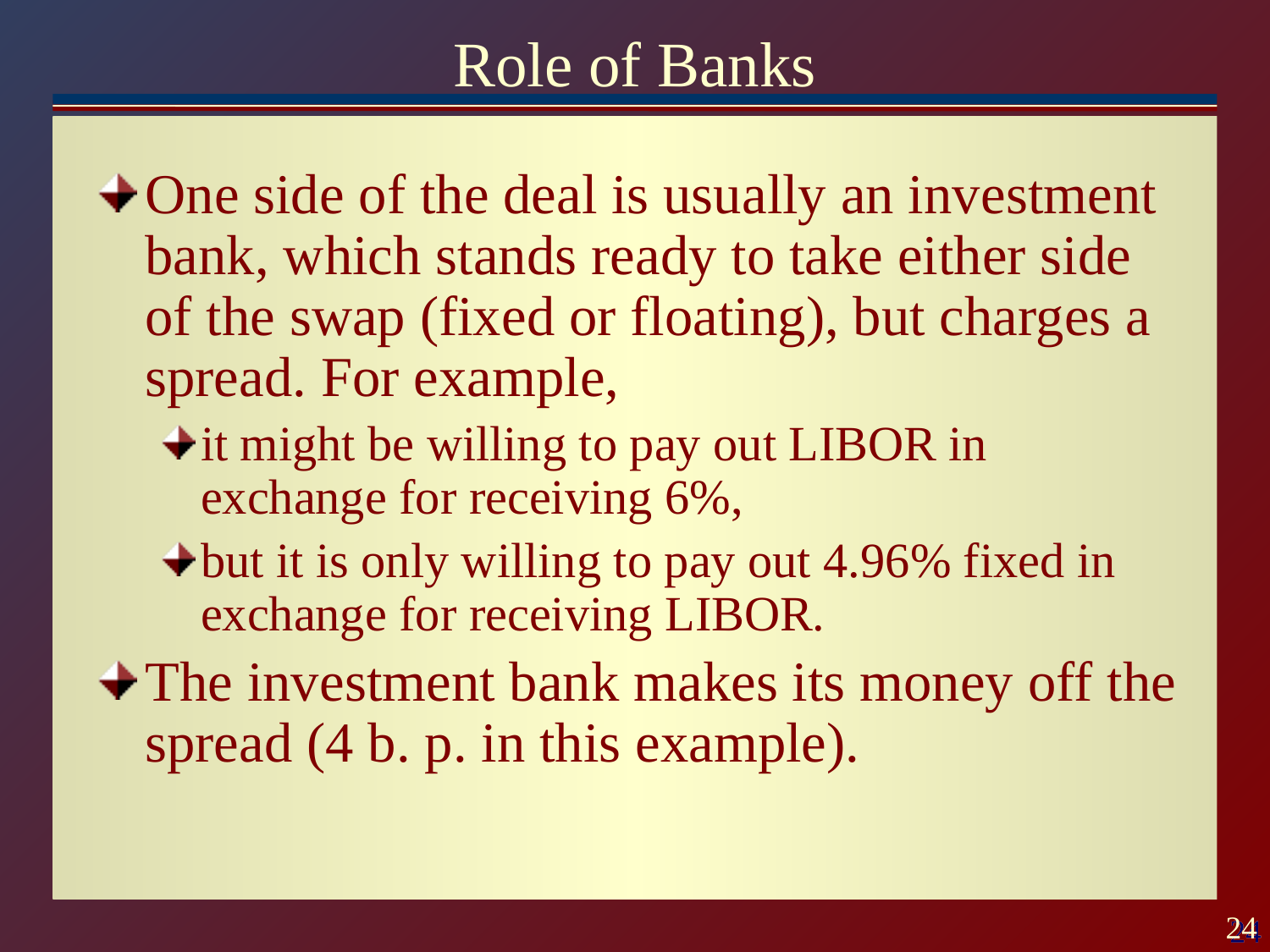

# Role of Banks
One side of the deal is usually an investment bank, which stands ready to take either side of the swap (fixed or floating), but charges a spread. For example,
it might be willing to pay out LIBOR in exchange for receiving 6%,
but it is only willing to pay out 4.96% fixed in exchange for receiving LIBOR.
The investment bank makes its money off the spread (4 b. p. in this example).